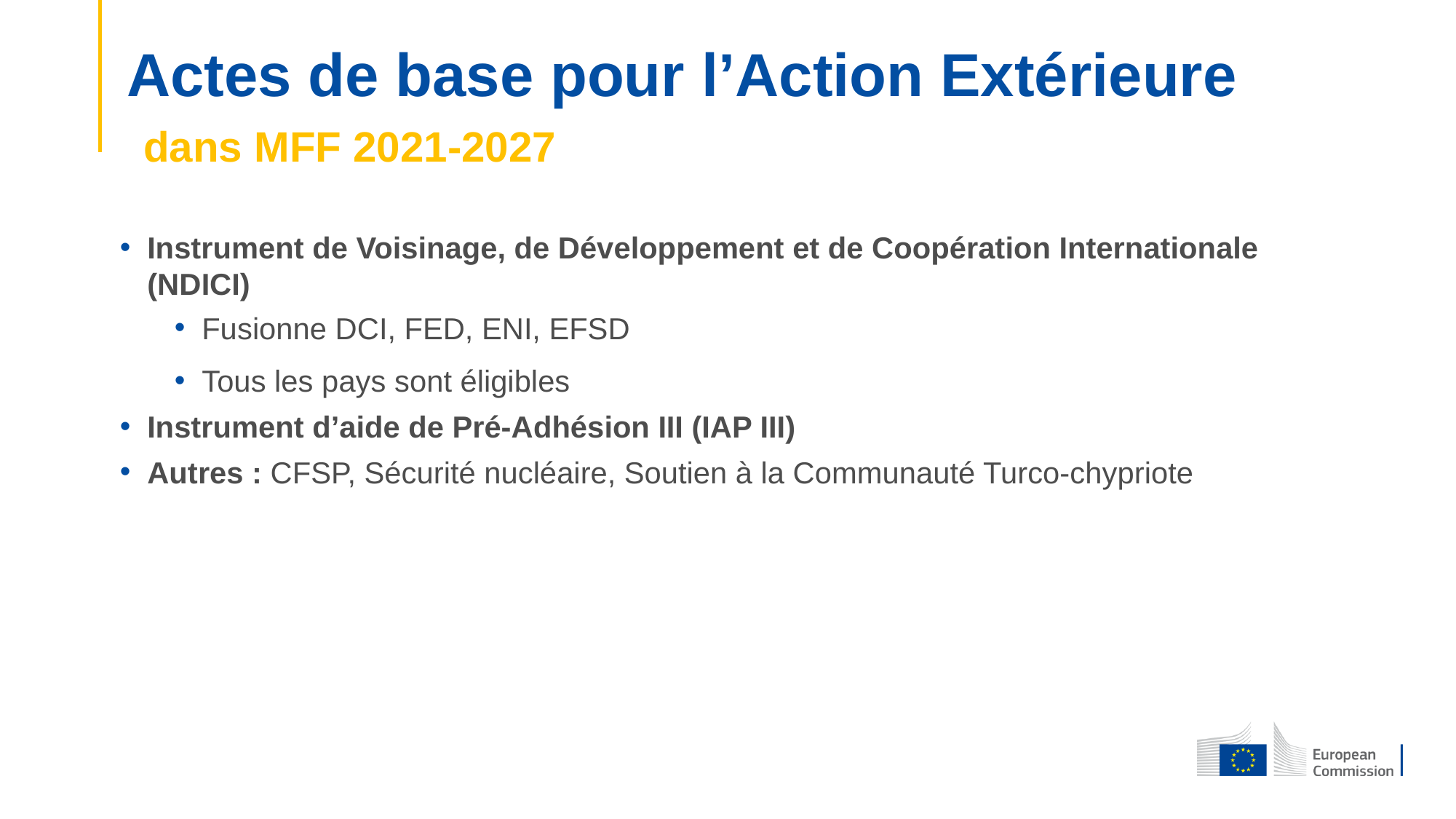

# Actes de base pour l’Action Extérieure dans MFF 2021-2027
Instrument de Voisinage, de Développement et de Coopération Internationale (NDICI)
Fusionne DCI, FED, ENI, EFSD
Tous les pays sont éligibles
Instrument d’aide de Pré-Adhésion III (IAP III)
Autres : CFSP, Sécurité nucléaire, Soutien à la Communauté Turco-chypriote